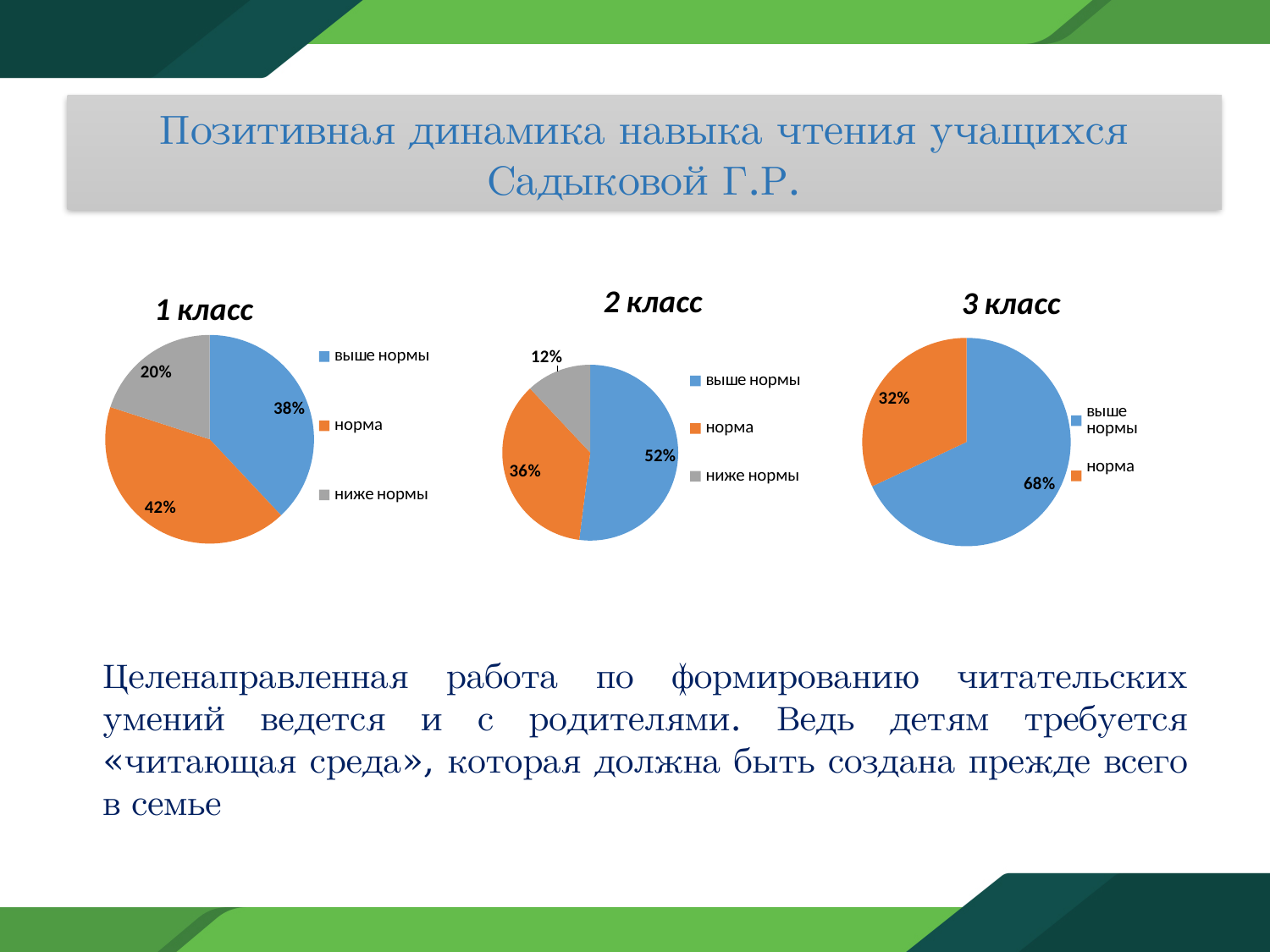

Позитивная динамика навыка чтения учащихся Садыковой Г.Р.

### Chart: 1 класс

| Category | 2 класс |
|---|---|
| выше нормы | 0.3800000000000017 |
| норма | 0.4200000000000003 |
| ниже нормы | 0.2 |

### Chart: 2 класс

| Category | 3 класс |
|---|---|
| выше нормы | 0.52 |
| норма | 0.3600000000000003 |
| ниже нормы | 0.12000000000000002 |

### Chart: 3 класс

| Category | 4 класс |
|---|---|
| выше нормы | 0.68 |
| норма | 0.3200000000000017 |
Целенаправленная работа по формированию читательских умений ведется и с родителями. Ведь детям требуется «читающая среда», которая должна быть создана прежде всего в семье